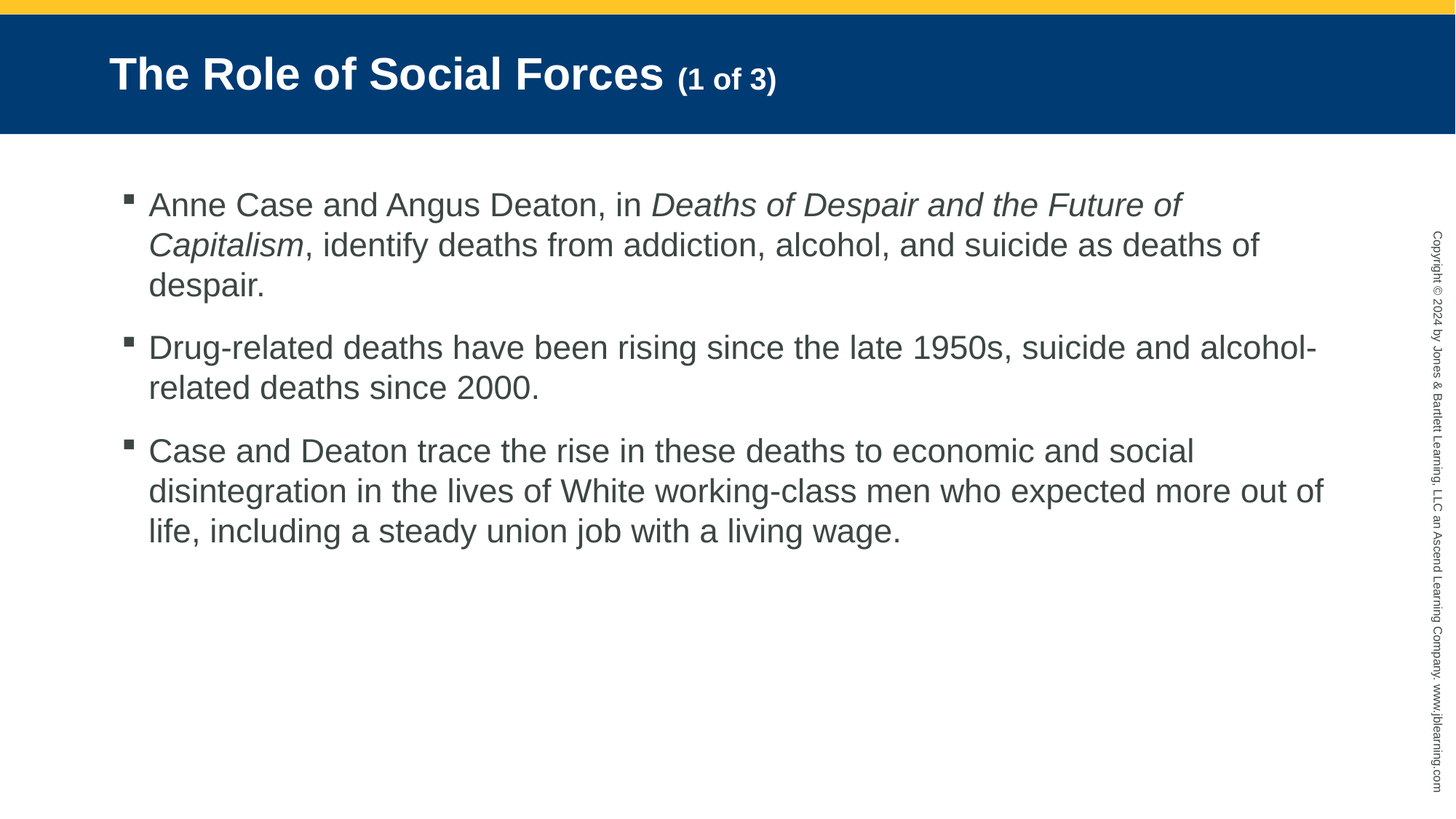

# The Role of Social Forces (1 of 3)
Anne Case and Angus Deaton, in Deaths of Despair and the Future of Capitalism, identify deaths from addiction, alcohol, and suicide as deaths of despair.
Drug-related deaths have been rising since the late 1950s, suicide and alcohol-related deaths since 2000.
Case and Deaton trace the rise in these deaths to economic and social disintegration in the lives of White working-class men who expected more out of life, including a steady union job with a living wage.